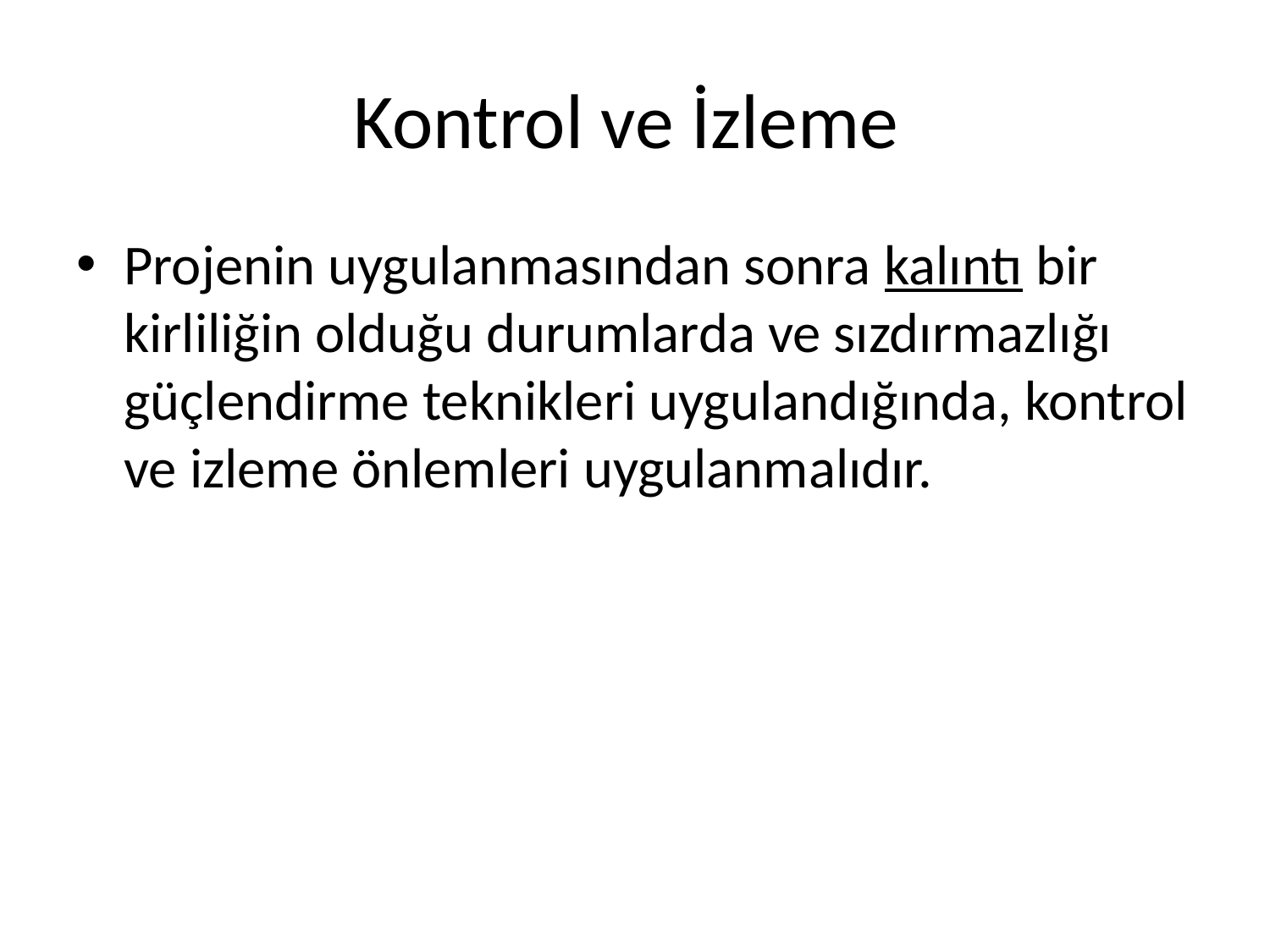

# Kontrol ve İzleme
Projenin uygulanmasından sonra kalıntı bir kirliliğin olduğu durumlarda ve sızdırmazlığı güçlendirme teknikleri uygulandığında, kontrol ve izleme önlemleri uygulanmalıdır.